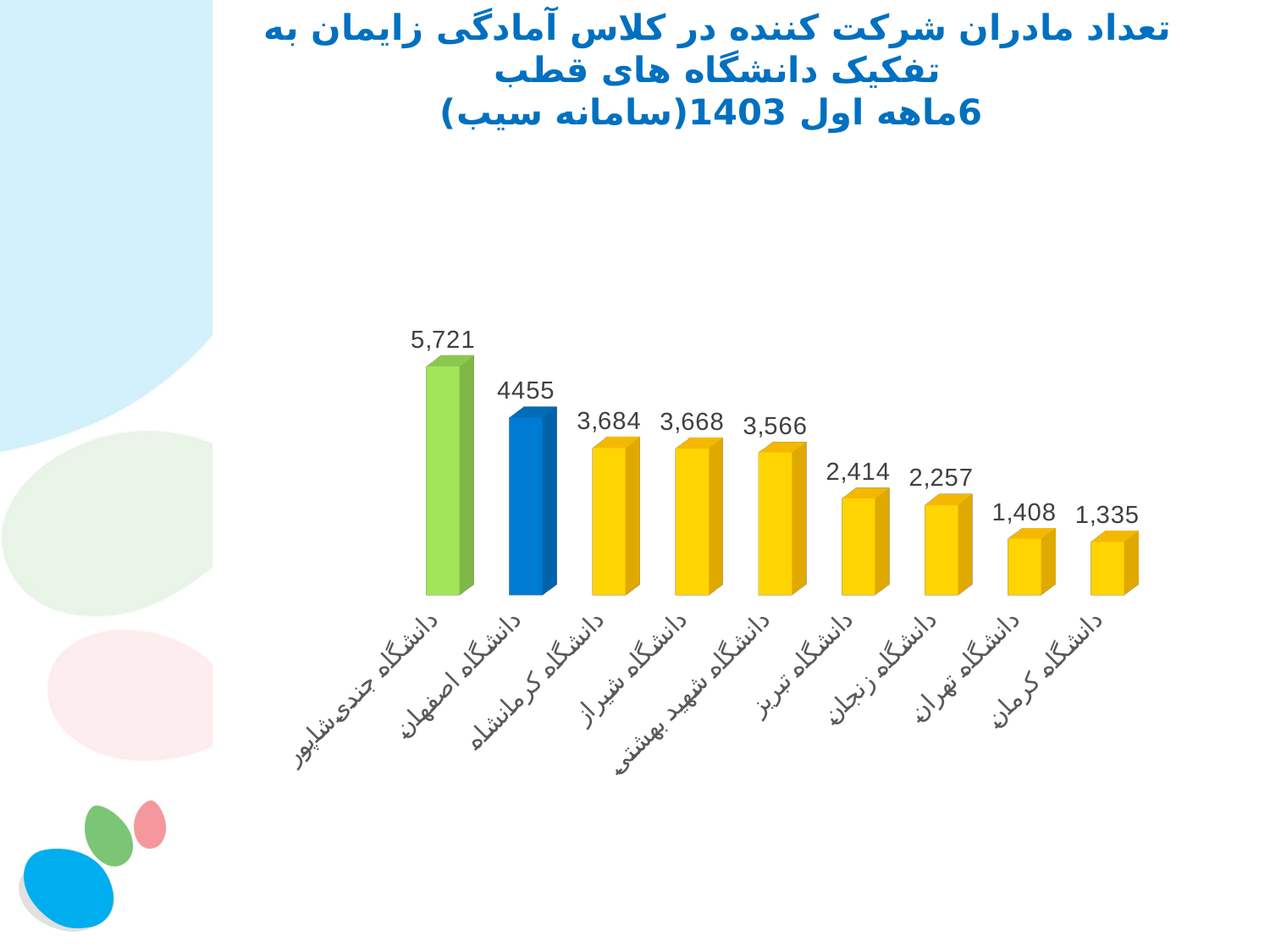

# تعداد مادران شرکت کننده در کلاس آمادگی زایمان به تفکیک دانشگاه های قطب 6ماهه اول 1403(سامانه سیب)

[unsupported chart]